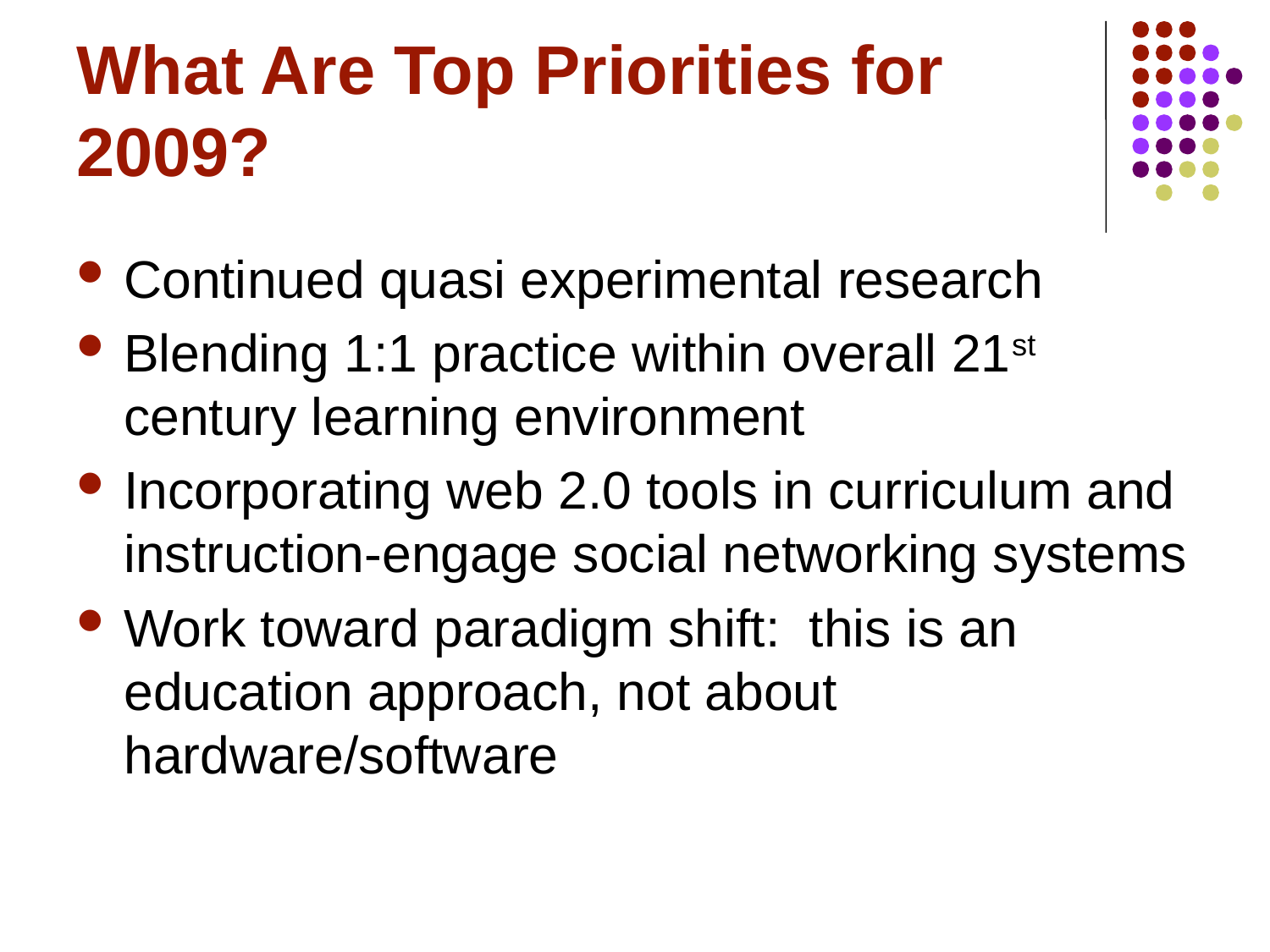

# What Are Top Priorities for 2009?
Continued quasi experimental research
Blending 1:1 practice within overall 21st century learning environment
Incorporating web 2.0 tools in curriculum and instruction-engage social networking systems
Work toward paradigm shift:  this is an education approach, not about hardware/software